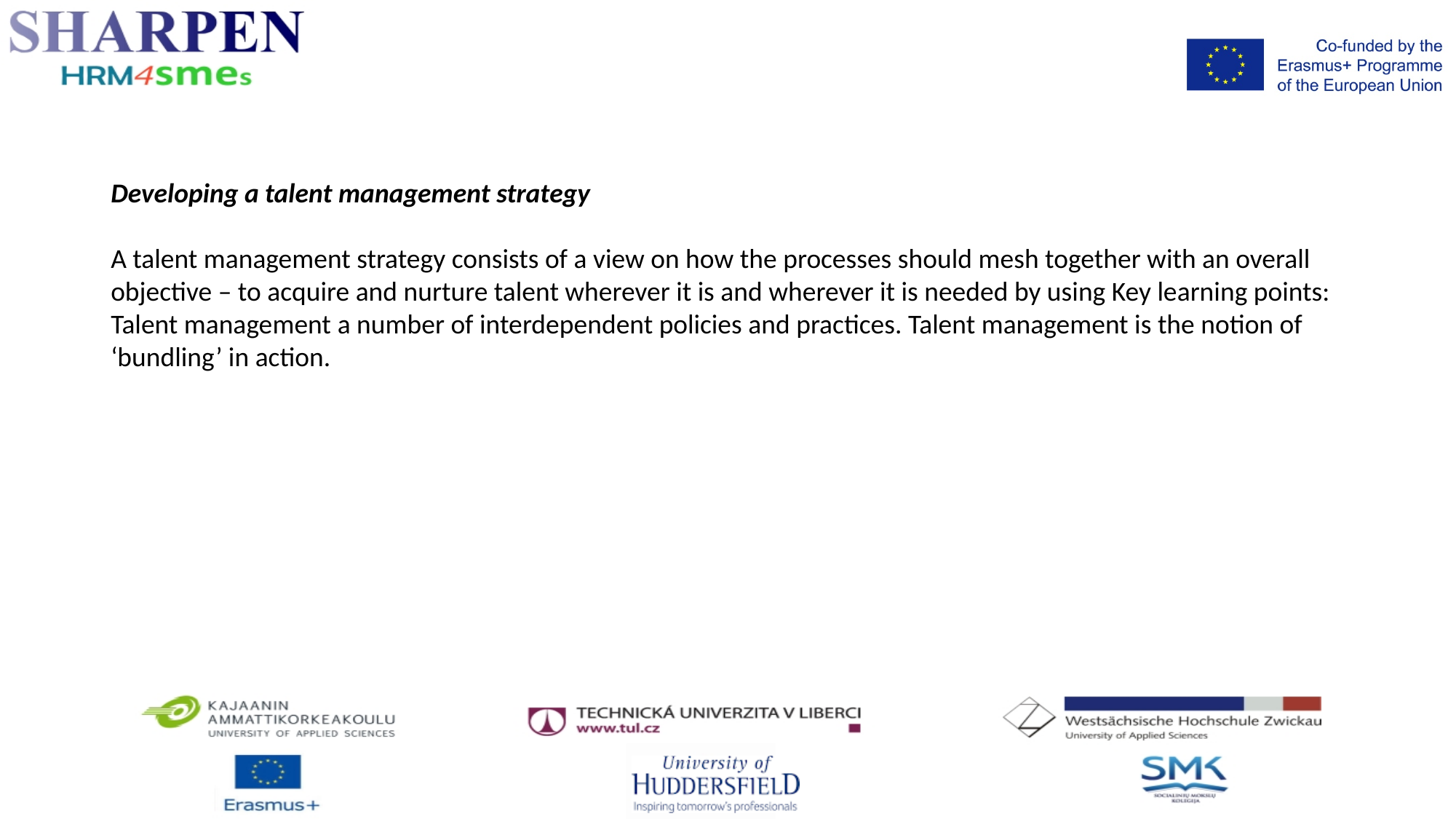

Developing a talent management strategy

A talent management strategy consists of a view on how the processes should mesh together with an overall objective – to acquire and nurture talent wherever it is and wherever it is needed by using Key learning points: Talent management a number of interdependent policies and practices. Talent management is the notion of ‘bundling’ in action.